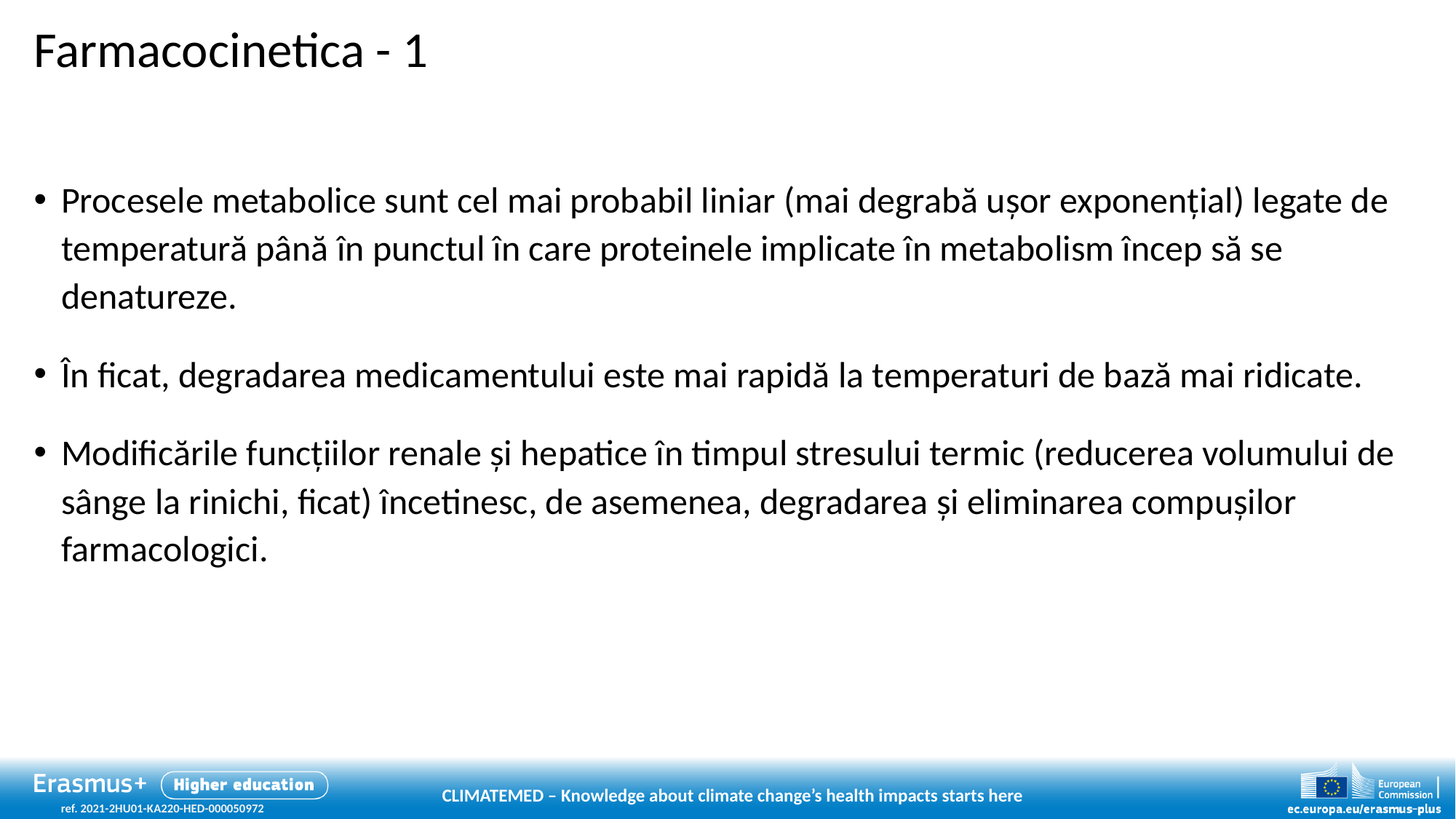

# Farmacocinetica - 1
Procesele metabolice sunt cel mai probabil liniar (mai degrabă ușor exponențial) legate de temperatură până în punctul în care proteinele implicate în metabolism încep să se denatureze.
În ficat, degradarea medicamentului este mai rapidă la temperaturi de bază mai ridicate.
Modificările funcțiilor renale și hepatice în timpul stresului termic (reducerea volumului de sânge la rinichi, ficat) încetinesc, de asemenea, degradarea și eliminarea compușilor farmacologici.